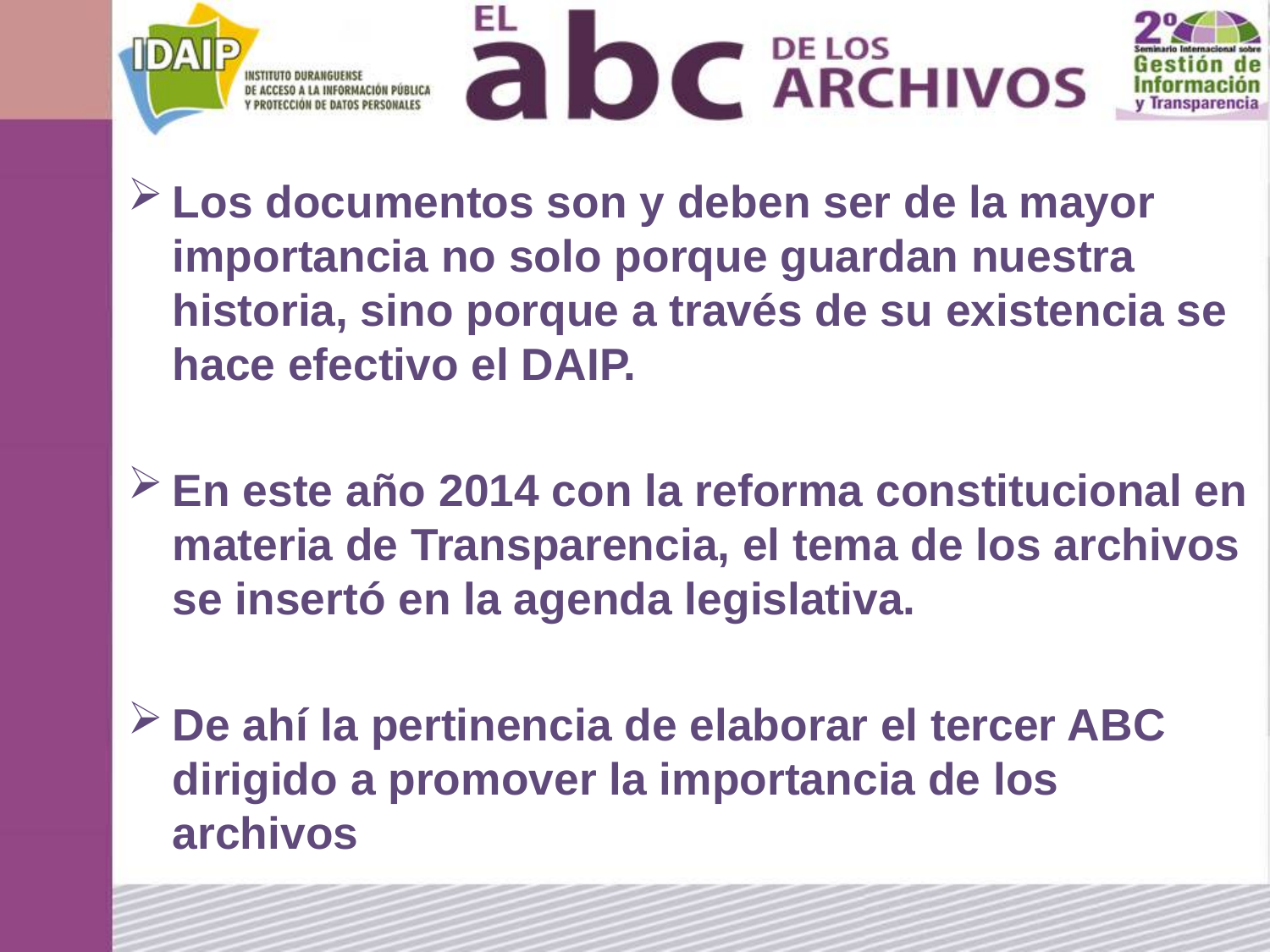

Los documentos son y deben ser de la mayor importancia no solo porque guardan nuestra historia, sino porque a través de su existencia se hace efectivo el DAIP.

En este año 2014 con la reforma constitucional en materia de Transparencia, el tema de los archivos se insertó en la agenda legislativa.

De ahí la pertinencia de elaborar el tercer ABC dirigido a promover la importancia de los archivos